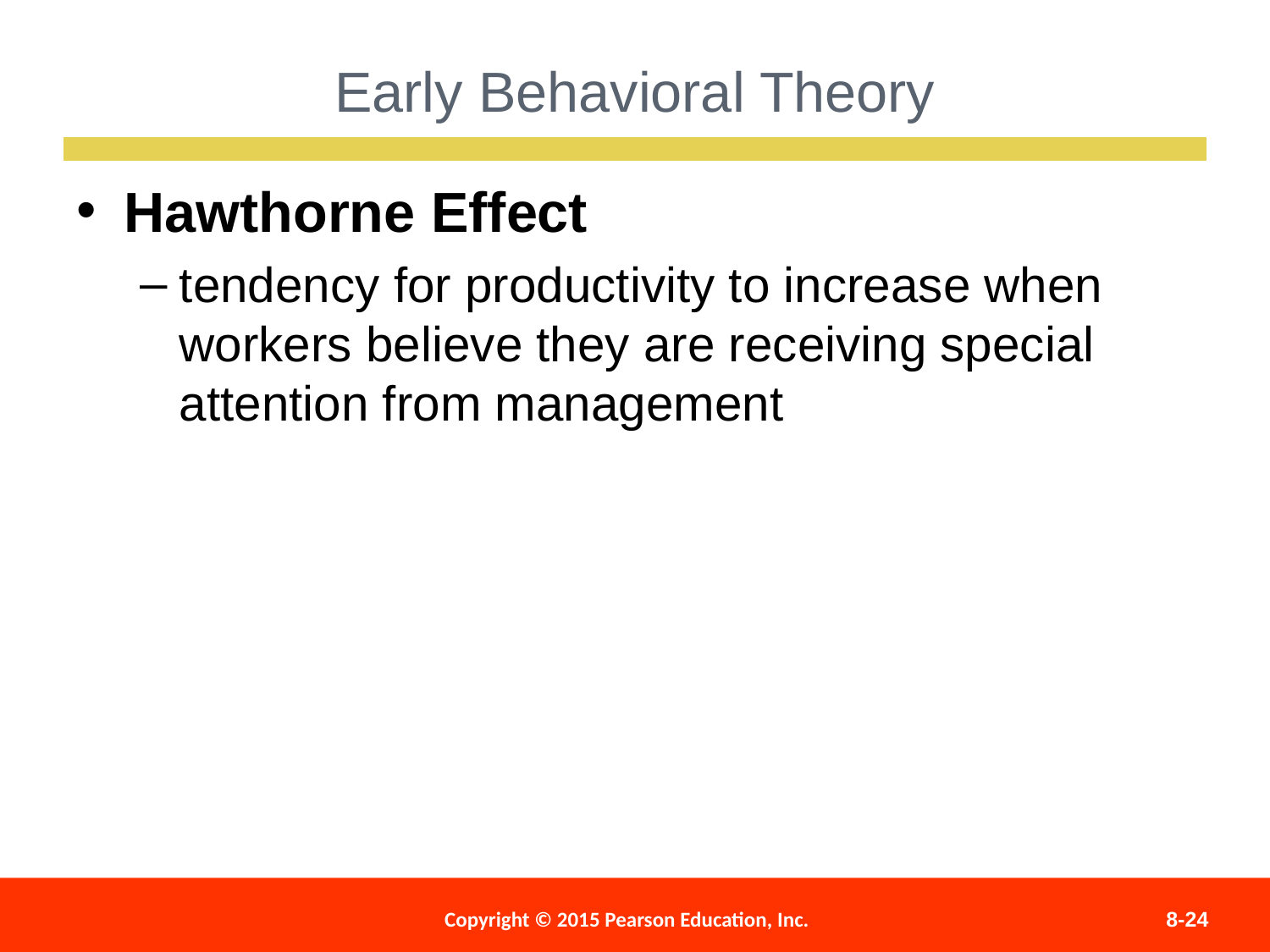

Early Behavioral Theory
Hawthorne Effect
tendency for productivity to increase when workers believe they are receiving special attention from management